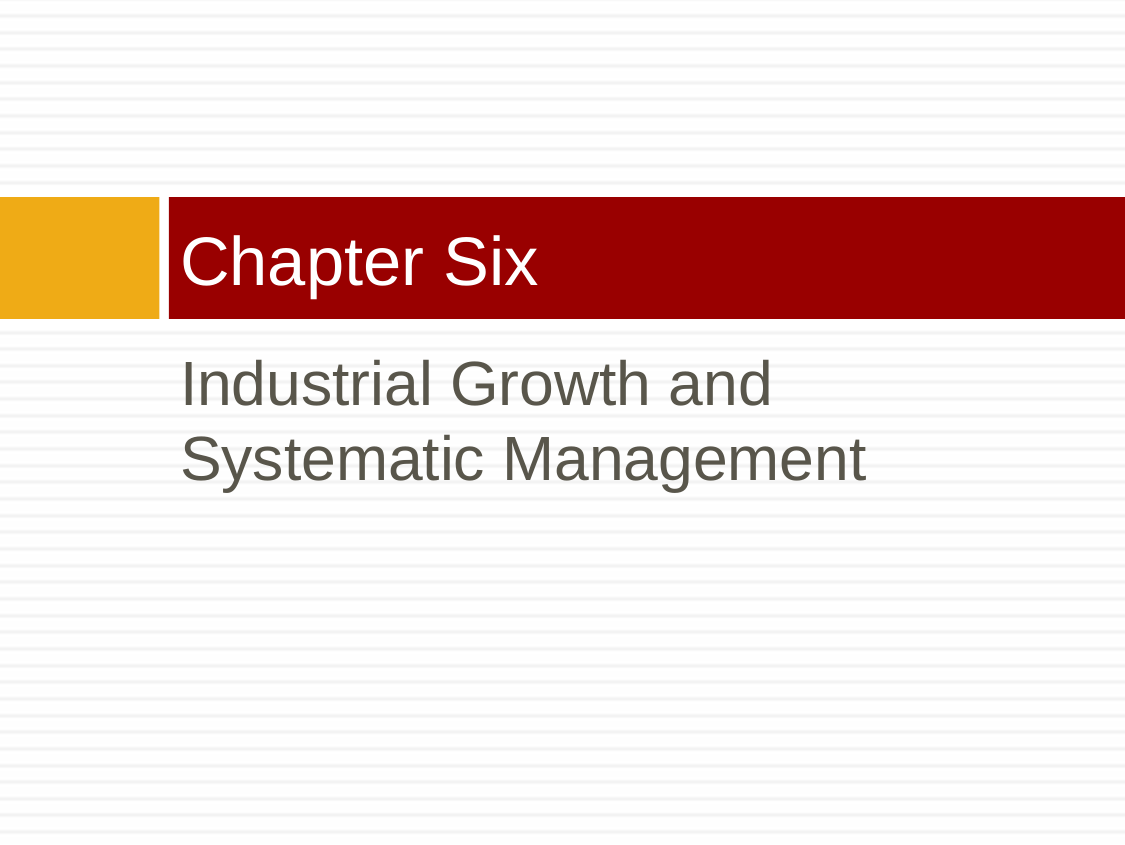

# Chapter Six
Industrial Growth and Systematic Management